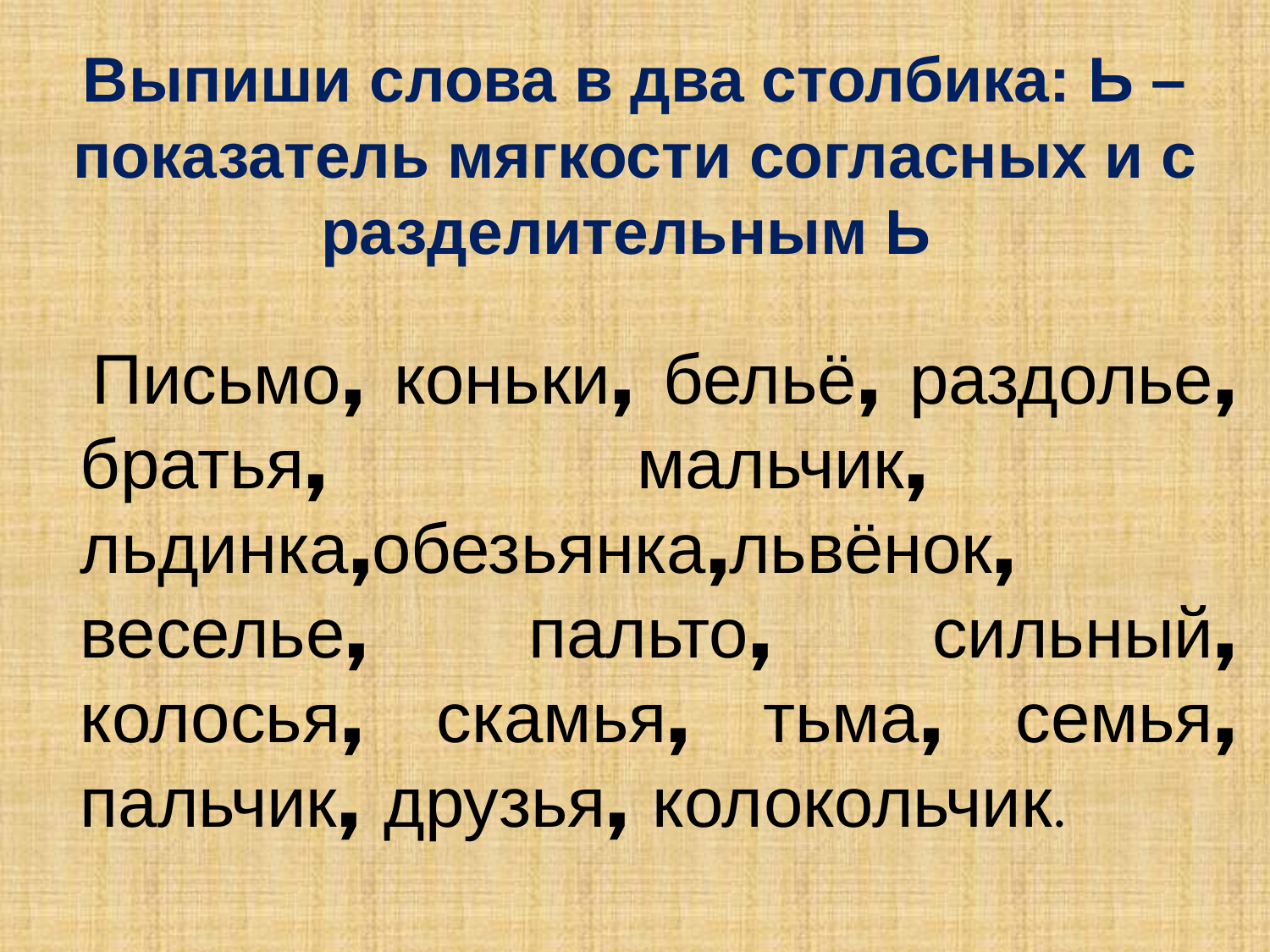

# Выпиши слова в два столбика: Ь – показатель мягкости согласных и с разделительным Ь
  Письмо, коньки, бельё, раздолье, братья, мальчик,  льдинка,обезьянка,львёнок, веселье, пальто, сильный, колосья, скамья, тьма, семья, пальчик, друзья, колокольчик.